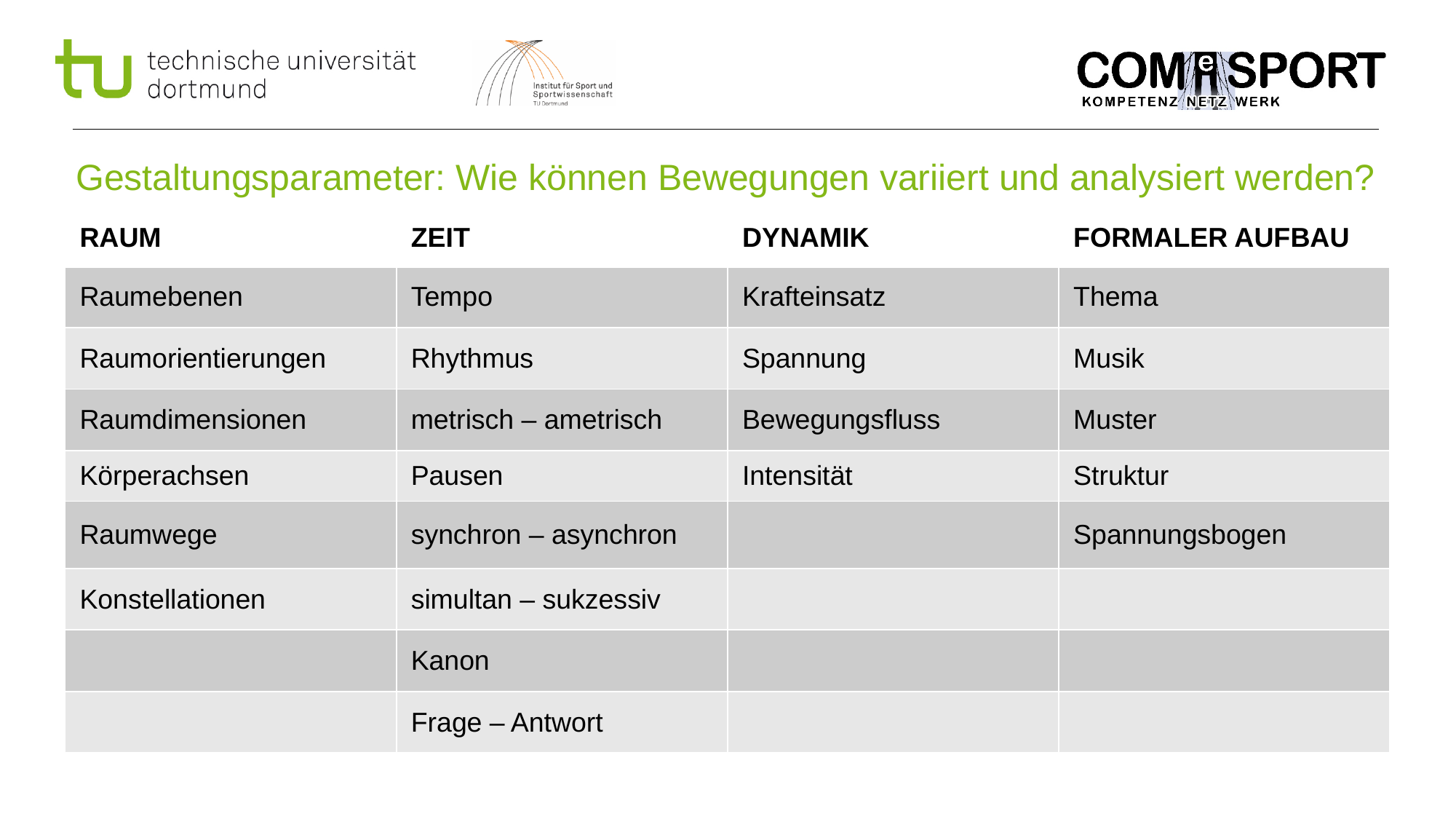

# Gestaltungsparameter: Wie können Bewegungen variiert und analysiert werden?
| RAUM | ZEIT | DYNAMIK | FORMALER AUFBAU |
| --- | --- | --- | --- |
| Raumebenen | Tempo | Krafteinsatz | Thema |
| Raumorientierungen | Rhythmus | Spannung | Musik |
| Raumdimensionen | metrisch – ametrisch | Bewegungsfluss | Muster |
| Körperachsen | Pausen | Intensität | Struktur |
| Raumwege | synchron – asynchron |  | Spannungsbogen |
| Konstellationen | simultan – sukzessiv |  |  |
|  | Kanon |  |  |
|  | Frage – Antwort |  |  |